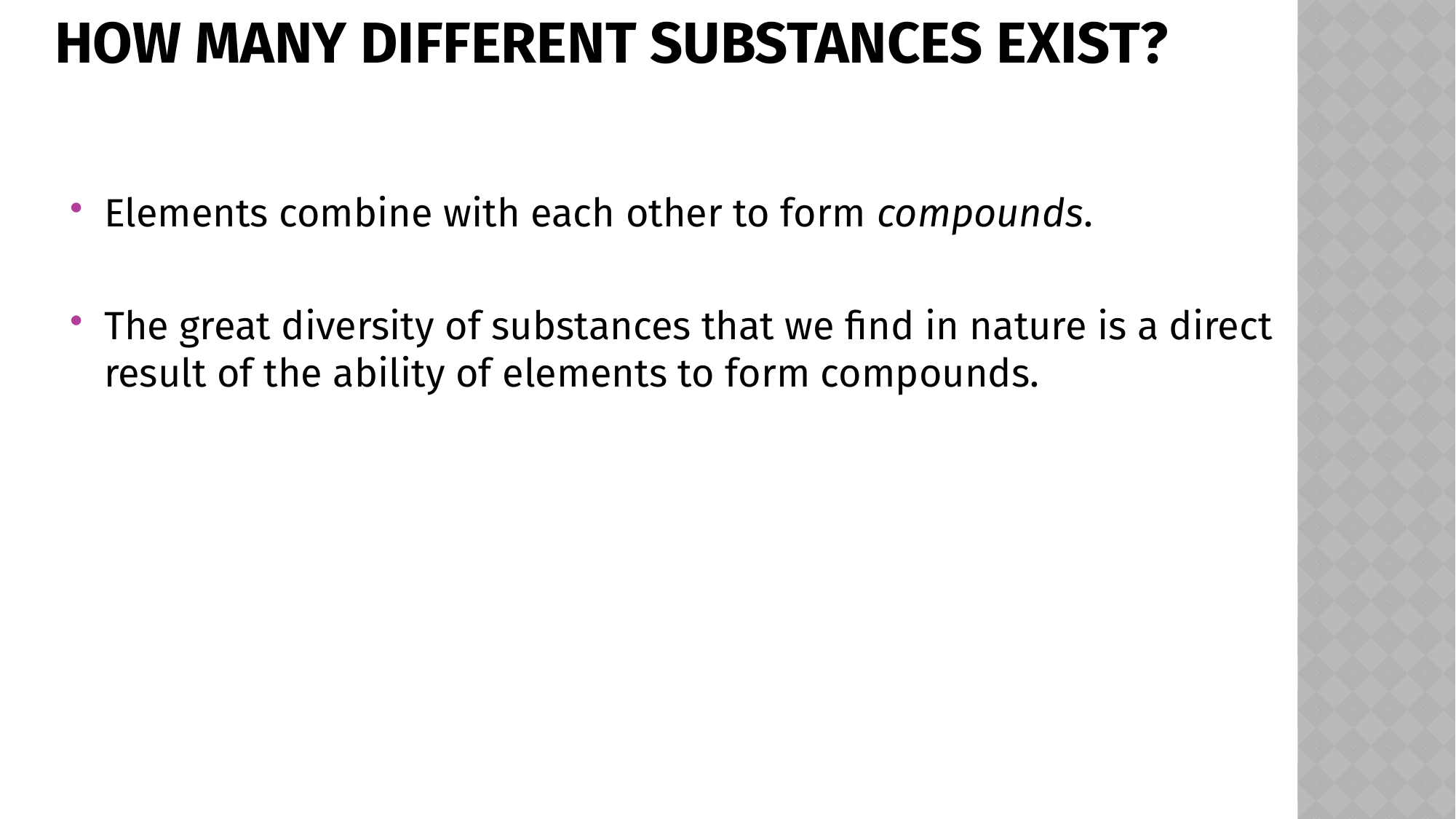

# How Many Different Substances Exist?
Elements combine with each other to form compounds.

The great diversity of substances that we find in nature is a direct result of the ability of elements to form compounds.